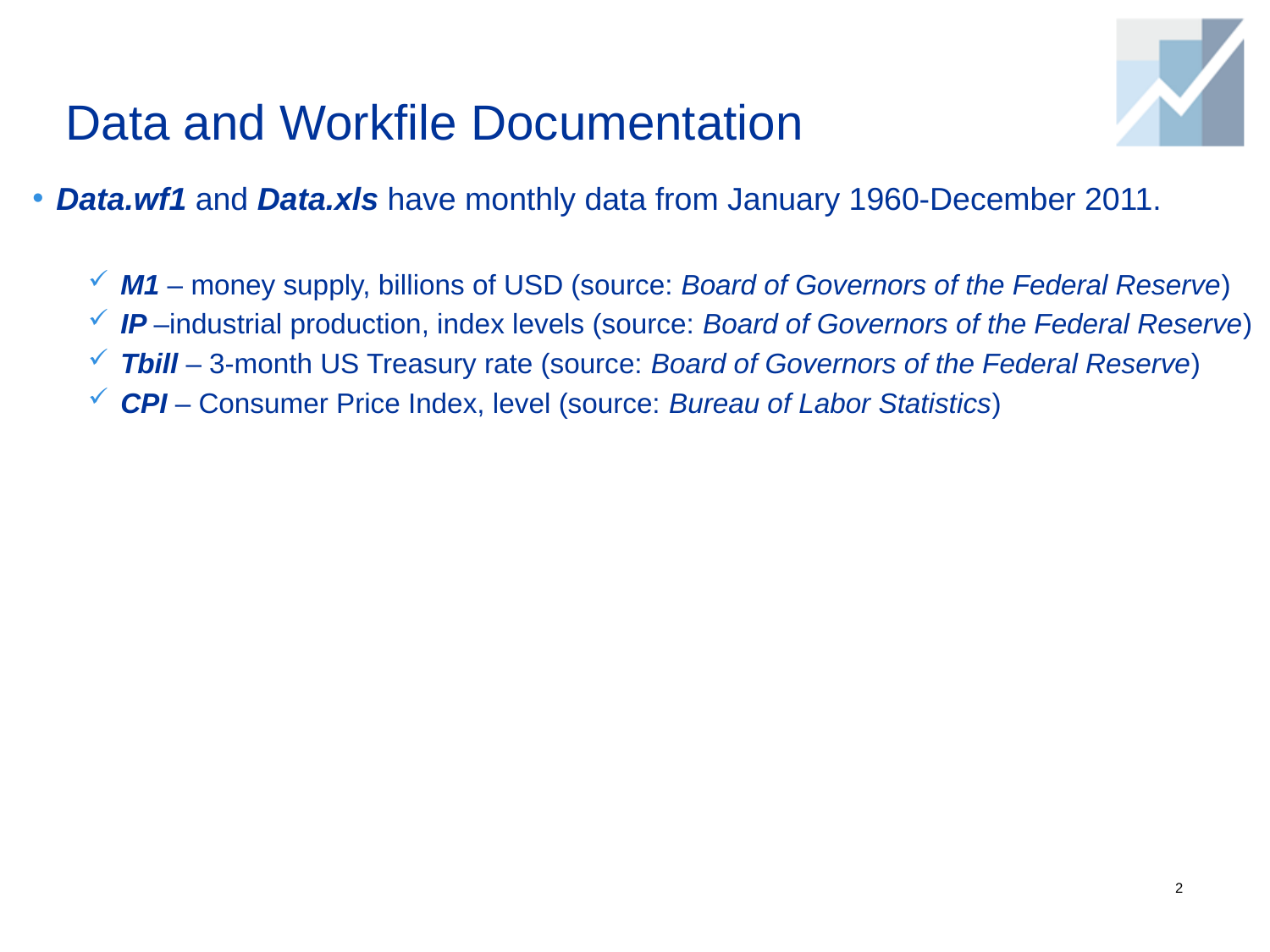

# Data and Workfile Documentation
Data.wf1 and Data.xls have monthly data from January 1960-December 2011.

M1 – money supply, billions of USD (source: Board of Governors of the Federal Reserve)
IP –industrial production, index levels (source: Board of Governors of the Federal Reserve)
Tbill – 3-month US Treasury rate (source: Board of Governors of the Federal Reserve)
CPI – Consumer Price Index, level (source: Bureau of Labor Statistics)

2